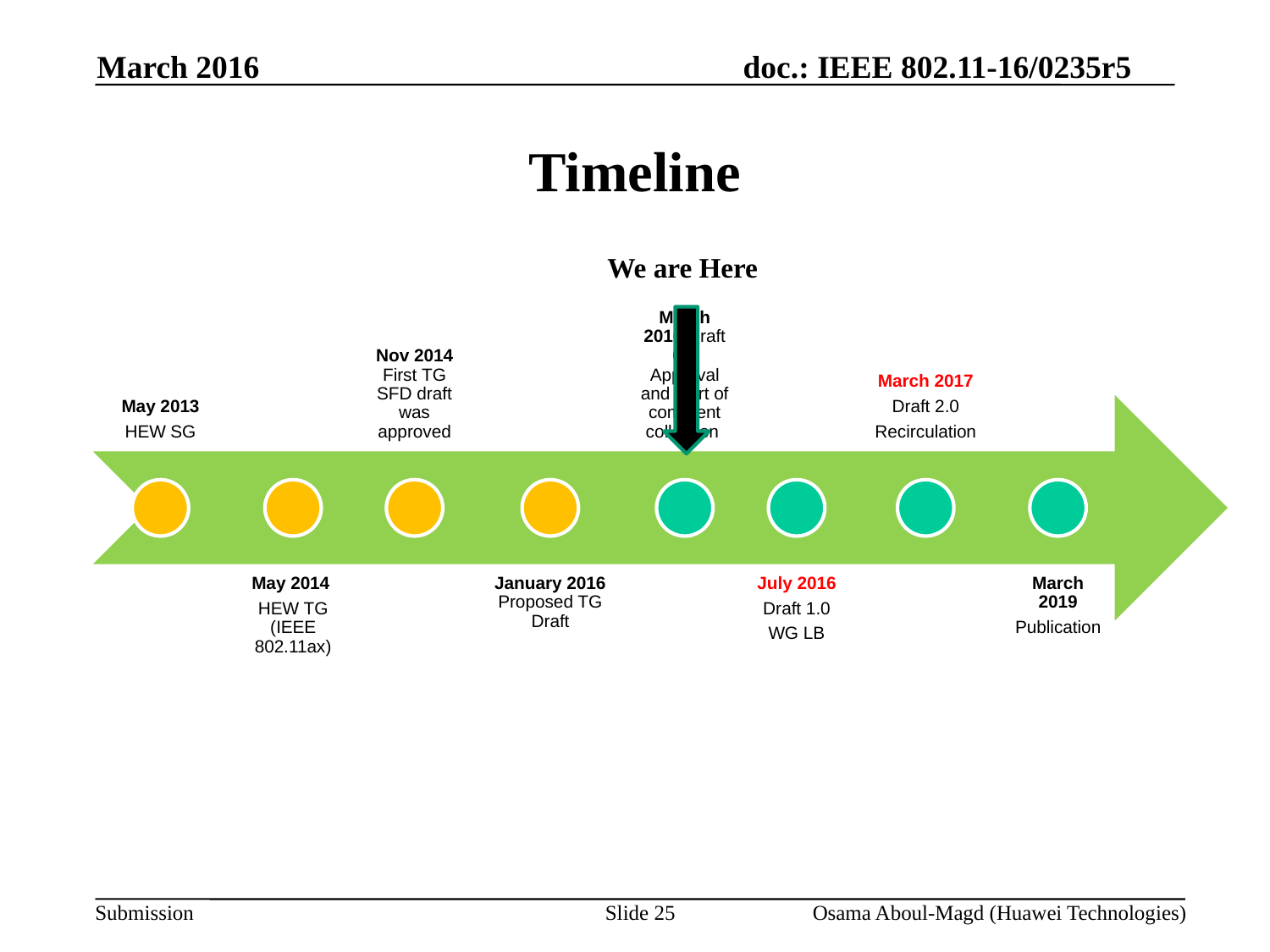

March 2016
# Timeline
May 2013
HEW SG
May 2014
HEW TG (IEEE 802.11ax)
Nov 2014 First TG SFD draft was approved
January 2016 Proposed TG Draft
March 2016 Draft 0.1 Approval and start of comment collection
July 2016
Draft 1.0
WG LB
March 2017
Draft 2.0
Recirculation
March 2019
Publication
We are Here

Slide 25
Osama Aboul-Magd (Huawei Technologies)